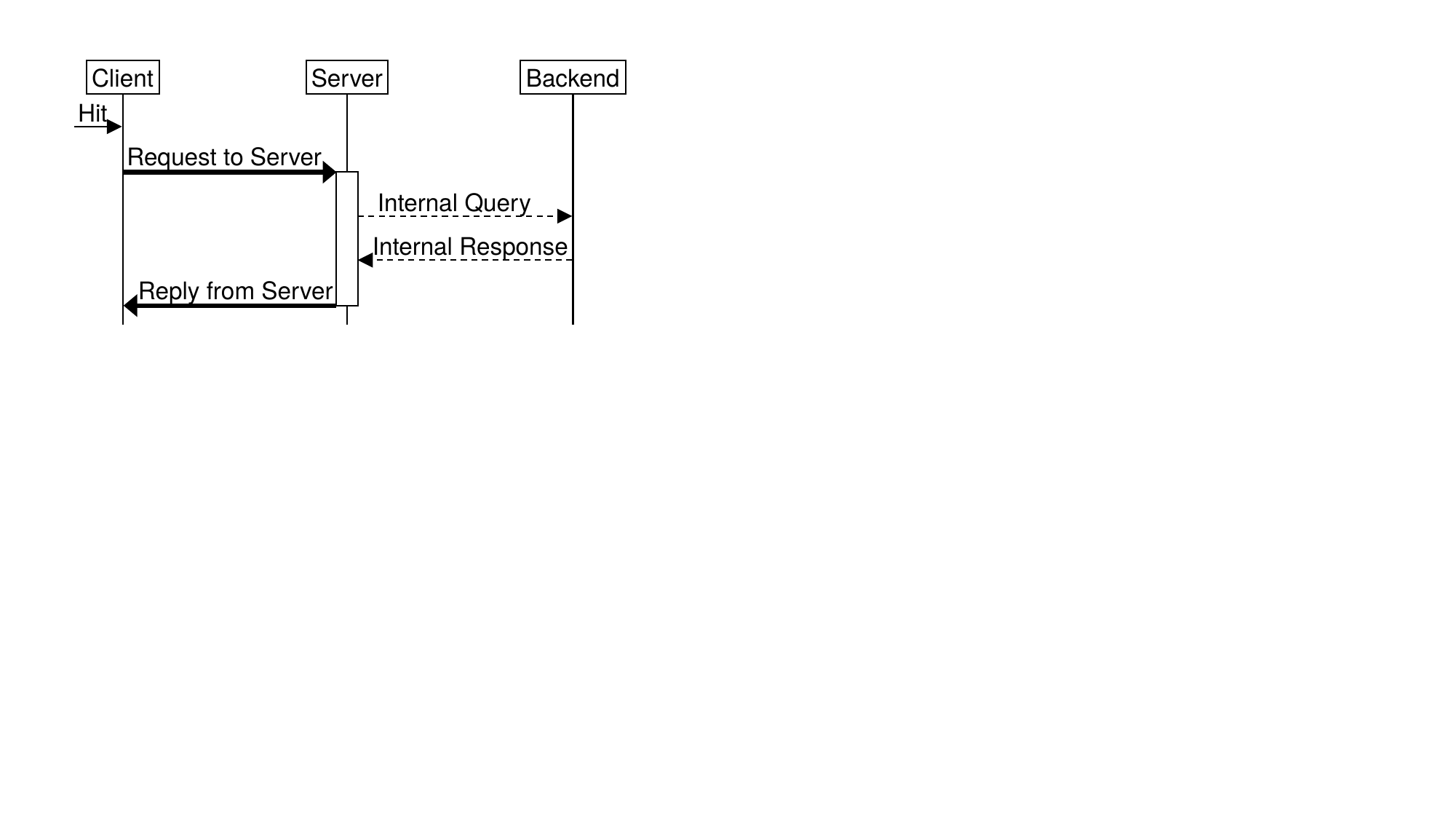

Client
Server
Backend
Hit
Request to Server

Internal Query
Internal Response
Reply from Server